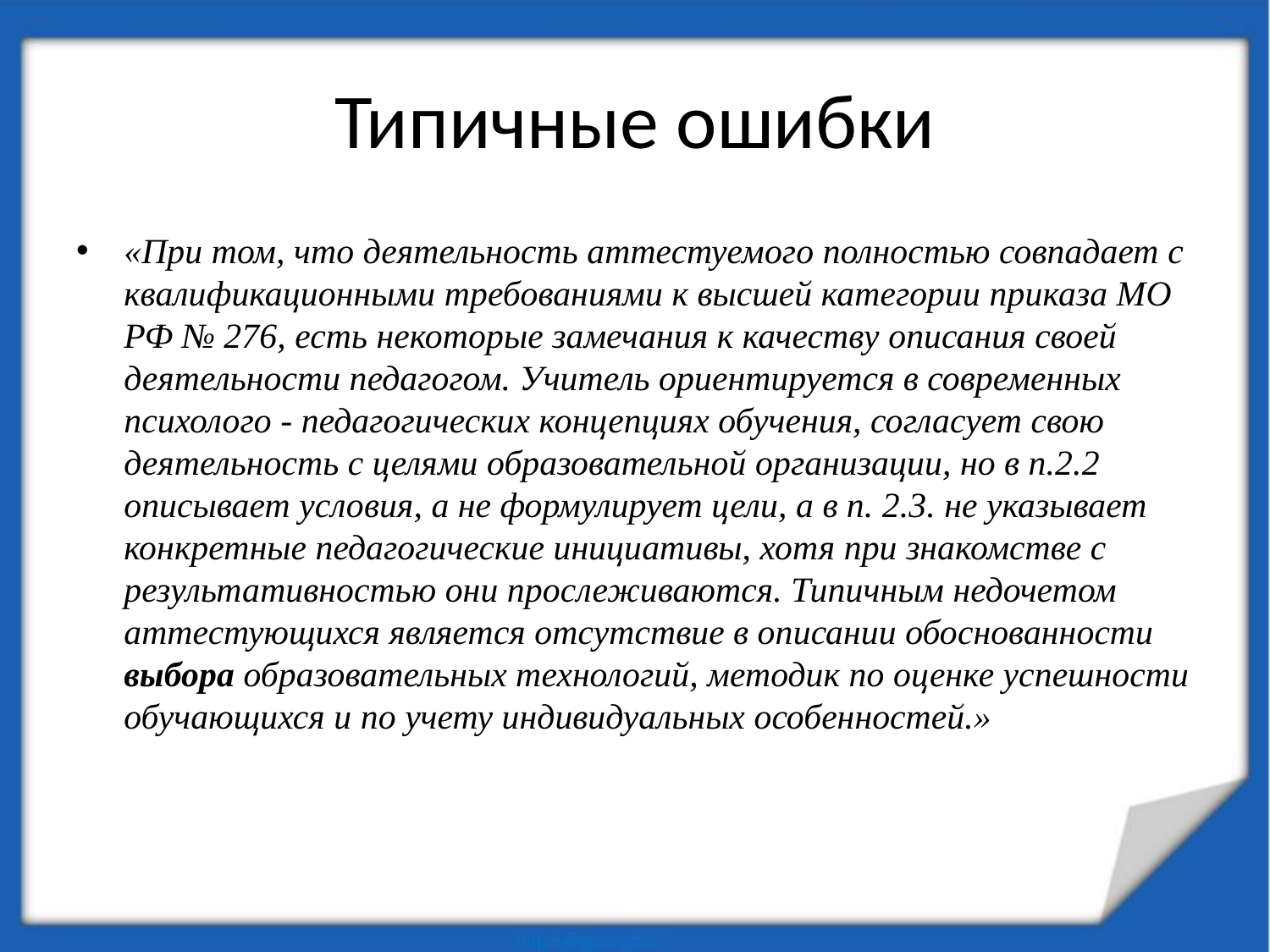

# Типичные ошибки
«При том, что деятельность аттестуемого полностью совпадает с квалификационными требованиями к высшей категории приказа МО РФ № 276, есть некоторые замечания к качеству описания своей деятельности педагогом. Учитель ориентируется в современных психолого - педагогических концепциях обучения, согласует свою деятельность с целями образовательной организации, но в п.2.2 описывает условия, а не формулирует цели, а в п. 2.3. не указывает конкретные педагогические инициативы, хотя при знакомстве с результативностью они прослеживаются. Типичным недочетом аттестующихся является отсутствие в описании обоснованности выбора образовательных технологий, методик по оценке успешности обучающихся и по учету индивидуальных особенностей.»